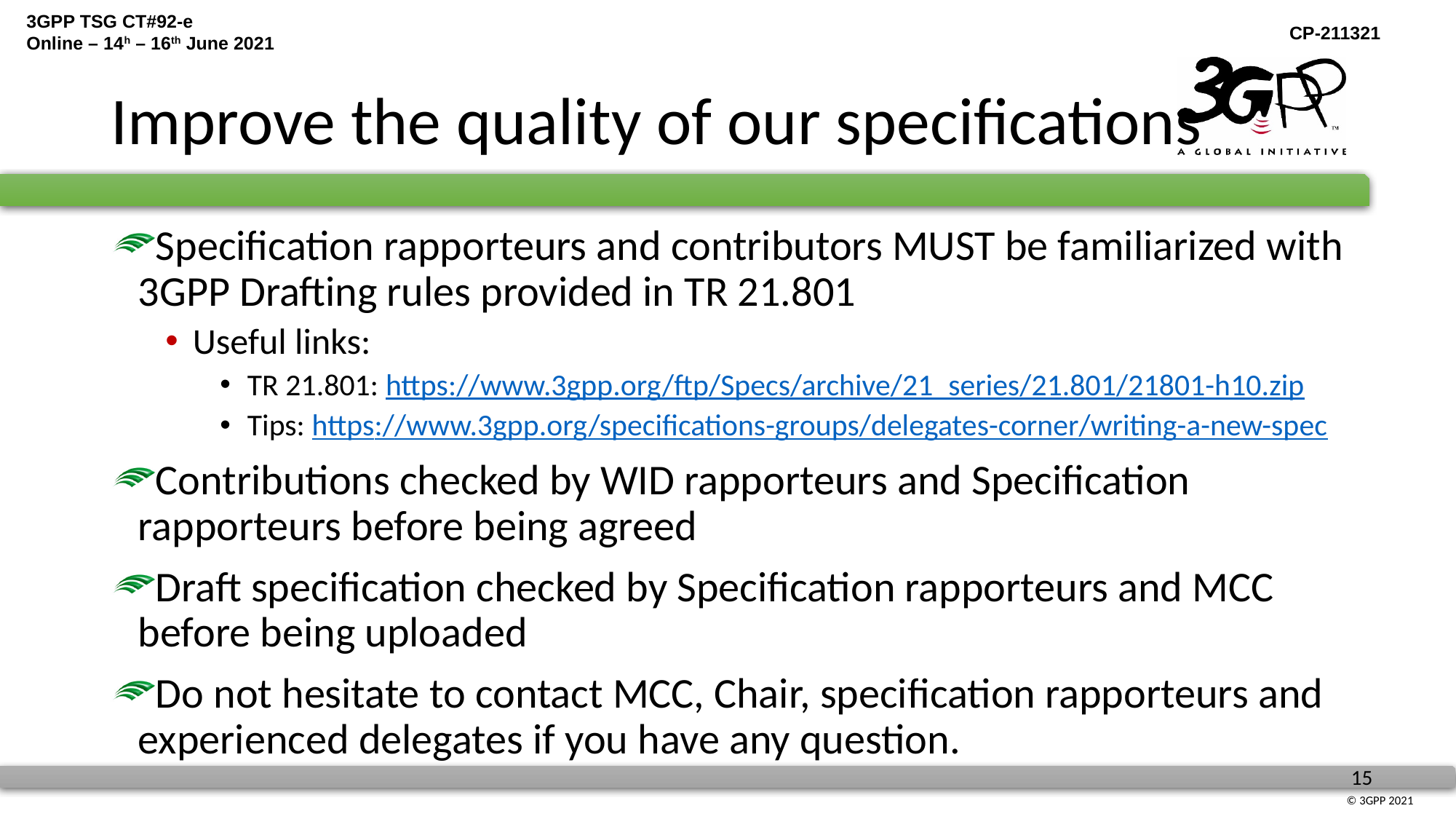

# Improve the quality of our specifications
Specification rapporteurs and contributors MUST be familiarized with 3GPP Drafting rules provided in TR 21.801
Useful links:
TR 21.801: https://www.3gpp.org/ftp/Specs/archive/21_series/21.801/21801-h10.zip
Tips: https://www.3gpp.org/specifications-groups/delegates-corner/writing-a-new-spec
Contributions checked by WID rapporteurs and Specification rapporteurs before being agreed
Draft specification checked by Specification rapporteurs and MCC before being uploaded
Do not hesitate to contact MCC, Chair, specification rapporteurs and experienced delegates if you have any question.